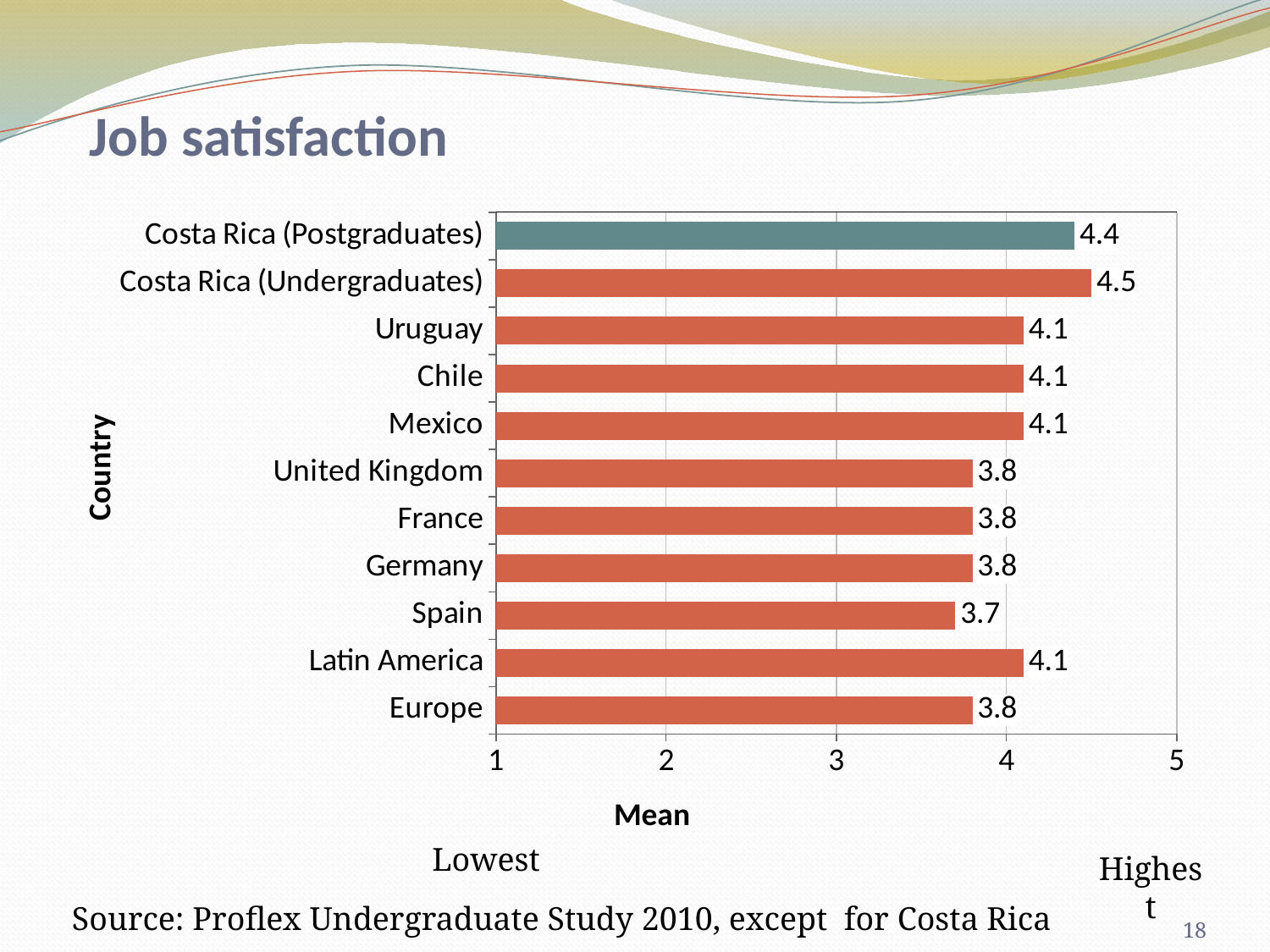

# Job satisfaction

### Chart

| Category |  |
|---|---|
| Europe | 3.8 |
| Latin America | 4.1 |
| Spain | 3.7 |
| Germany | 3.8 |
| France | 3.8 |
| United Kingdom | 3.8 |
| Mexico | 4.1 |
| Chile | 4.1 |
| Uruguay | 4.1 |
| Costa Rica (Undergraduates) | 4.5 |
| Costa Rica (Postgraduates) | 4.4 |
Lowest
Highest
Source: Proflex Undergraduate Study 2010, except  for Costa Rica
18